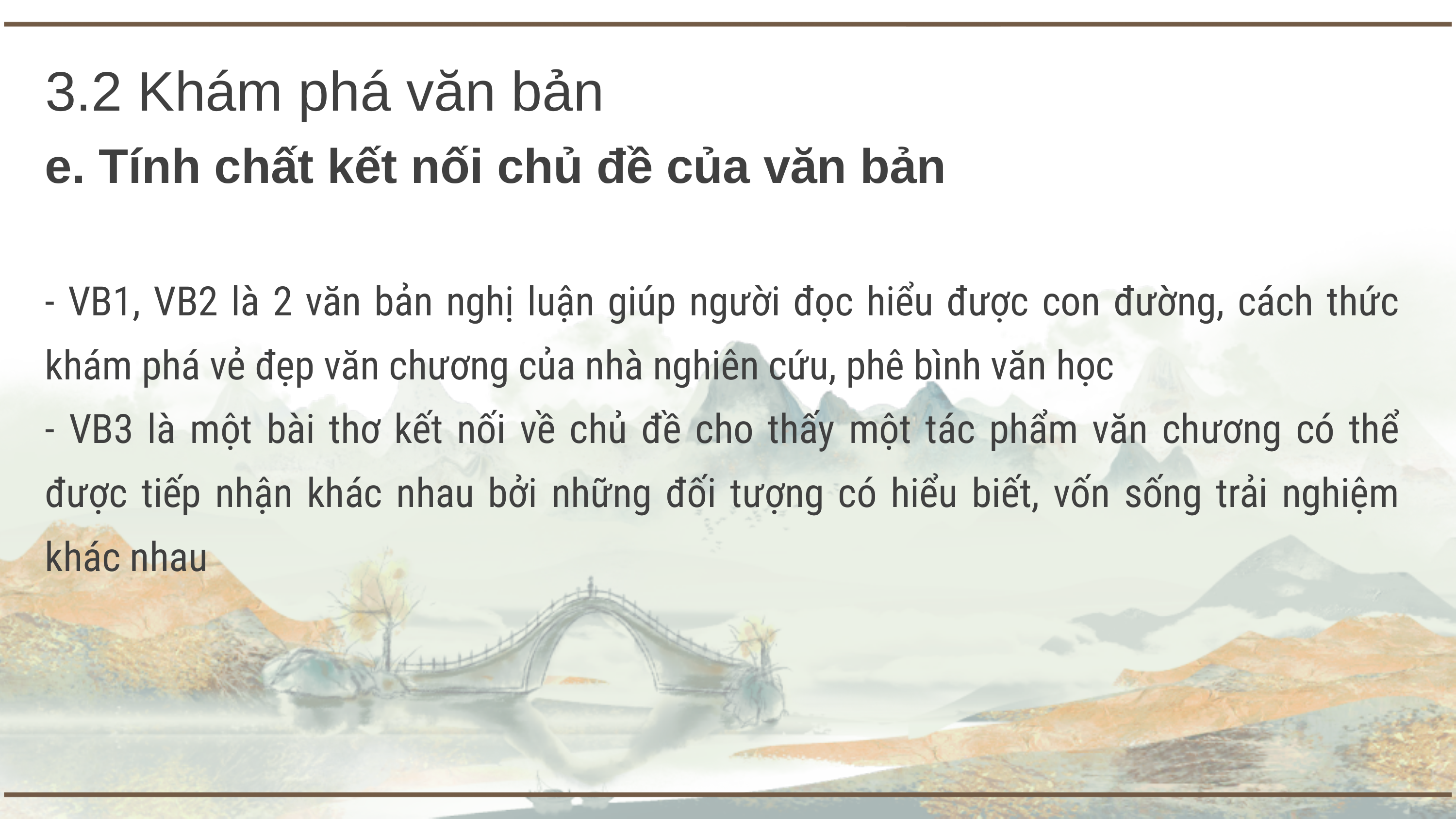

3.2 Khám phá văn bản
e. Tính chất kết nối chủ đề của văn bản

- VB1, VB2 là 2 văn bản nghị luận giúp người đọc hiểu được con đường, cách thức khám phá vẻ đẹp văn chương của nhà nghiên cứu, phê bình văn học
- VB3 là một bài thơ kết nối về chủ đề cho thấy một tác phẩm văn chương có thể được tiếp nhận khác nhau bởi những đối tượng có hiểu biết, vốn sống trải nghiệm khác nhau